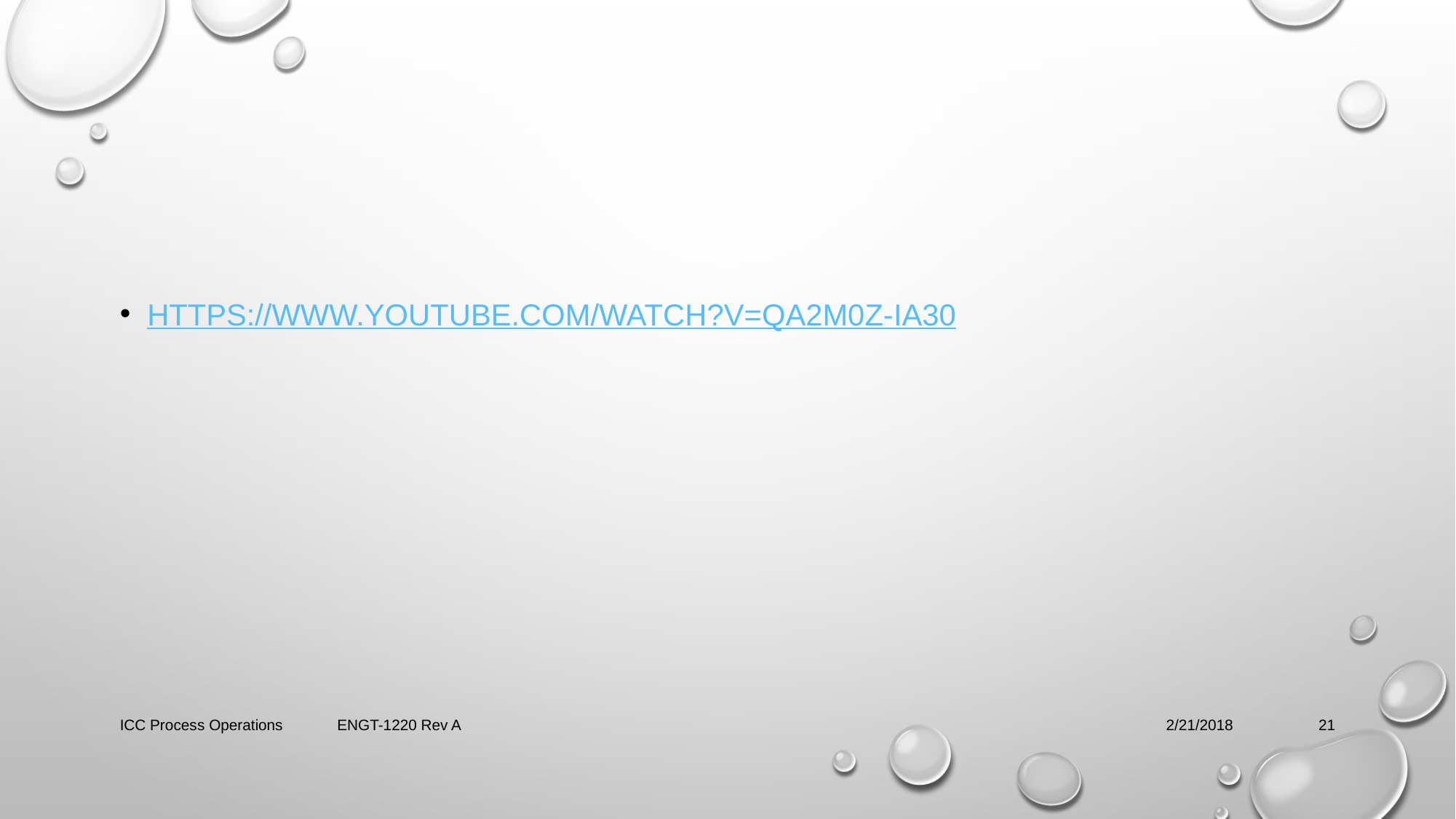

https://www.youtube.com/watch?v=QA2M0z-iA30

ICC Process Operations             ENGT-1220 Rev A
2/21/2018
21